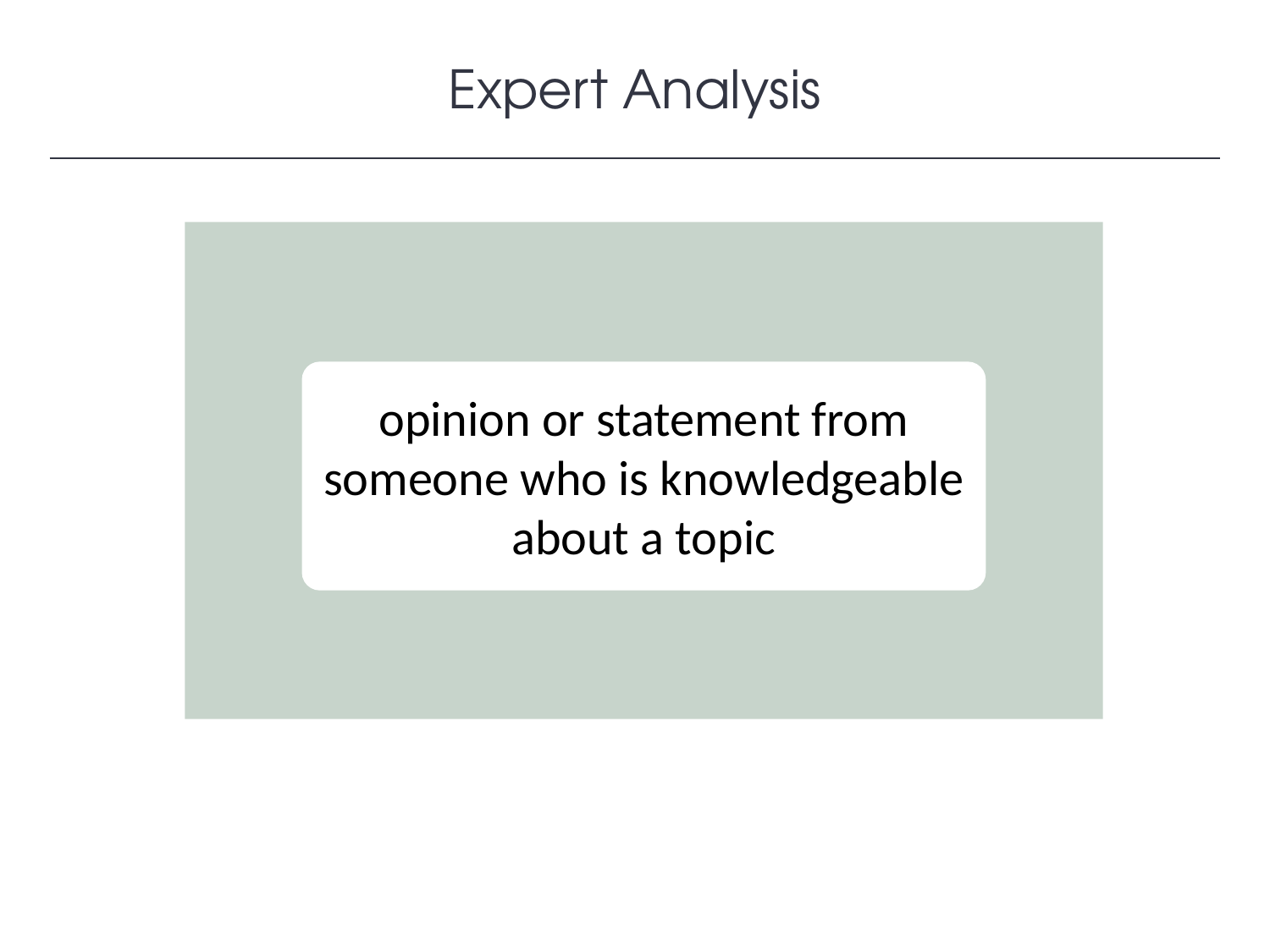

HAWKES LEARNING
Expert Analysis

opinion or statement from someone who is knowledgeable about a topic